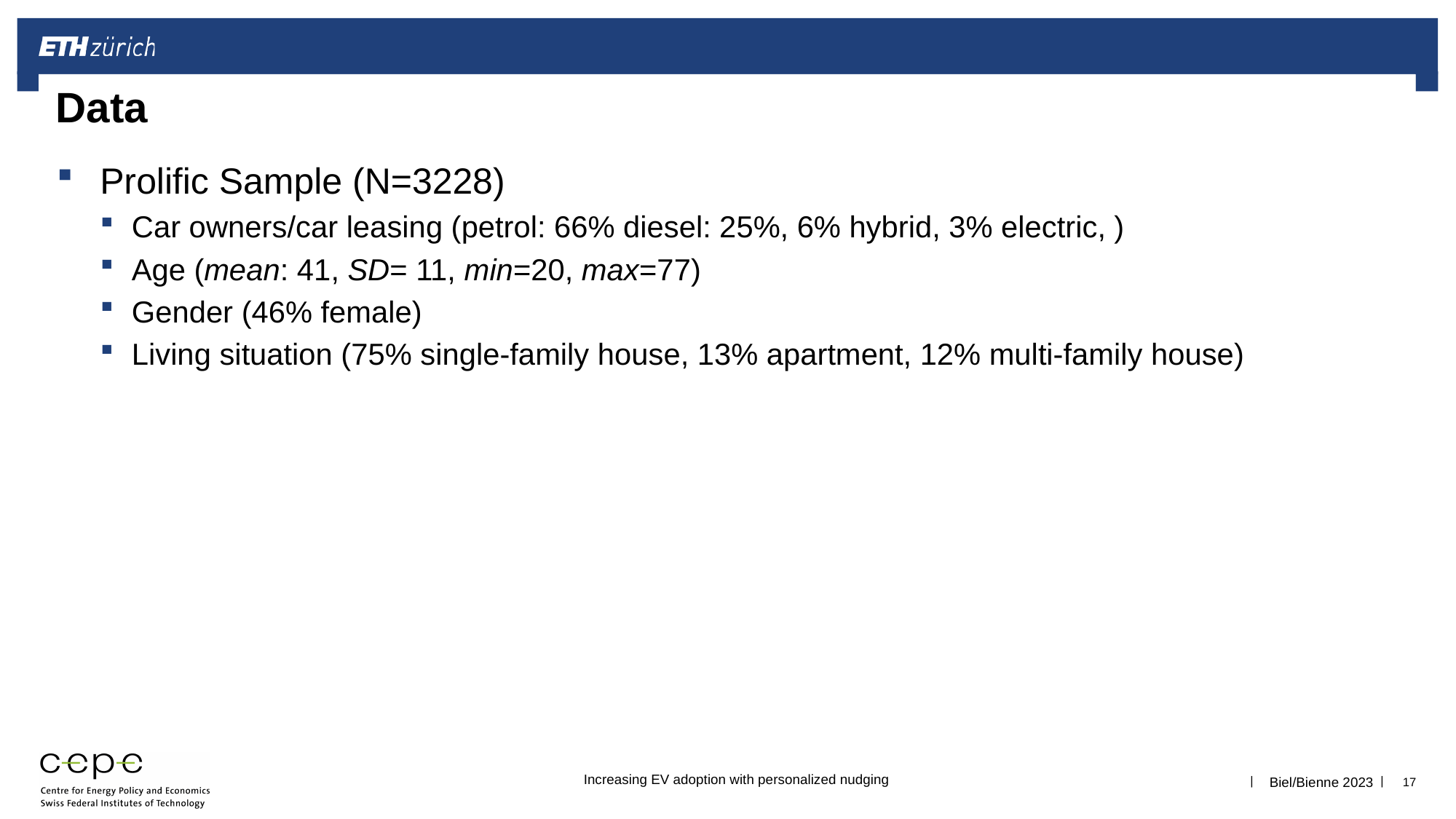

# Data
Prolific Sample (N=3228)
Car owners/car leasing (petrol: 66% diesel: 25%, 6% hybrid, 3% electric, )
Age (mean: 41, SD= 11, min=20, max=77)
Gender (46% female)
Living situation (75% single-family house, 13% apartment, 12% multi-family house)
17
Increasing EV adoption with personalized nudging
Biel/Bienne 2023